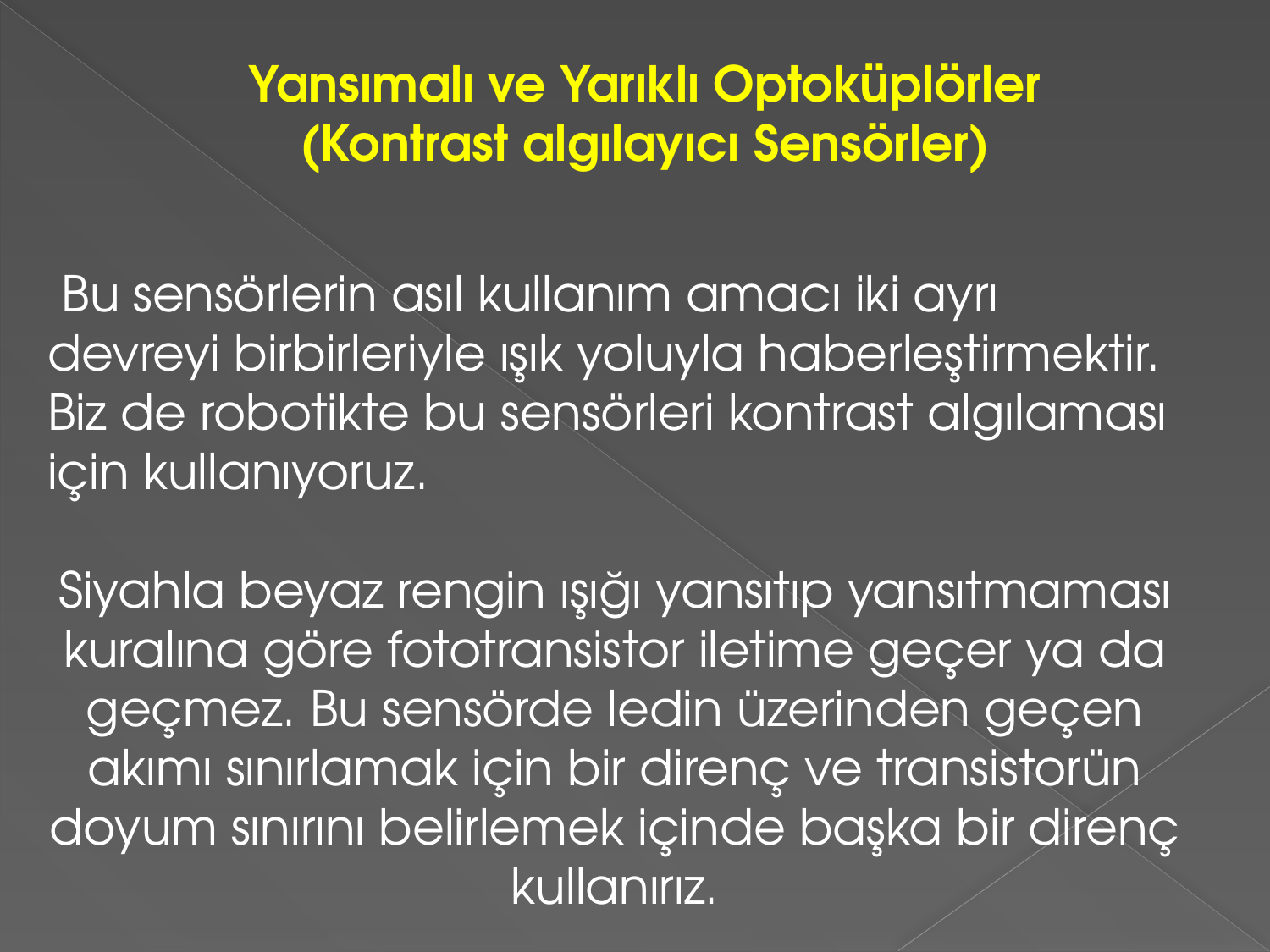

Yansımalı ve Yarıklı Optoküplörler (Kontrast algılayıcı Sensörler)
 Bu sensörlerin asıl kullanım amacı iki ayrı devreyi birbirleriyle ışık yoluyla haberleştirmektir. Biz de robotikte bu sensörleri kontrast algılaması için kullanıyoruz.

Siyahla beyaz rengin ışığı yansıtıp yansıtmaması kuralına göre fototransistor iletime geçer ya da geçmez. Bu sensörde ledin üzerinden geçen akımı sınırlamak için bir direnç ve transistorün doyum sınırını belirlemek içinde başka bir direnç kullanırız.